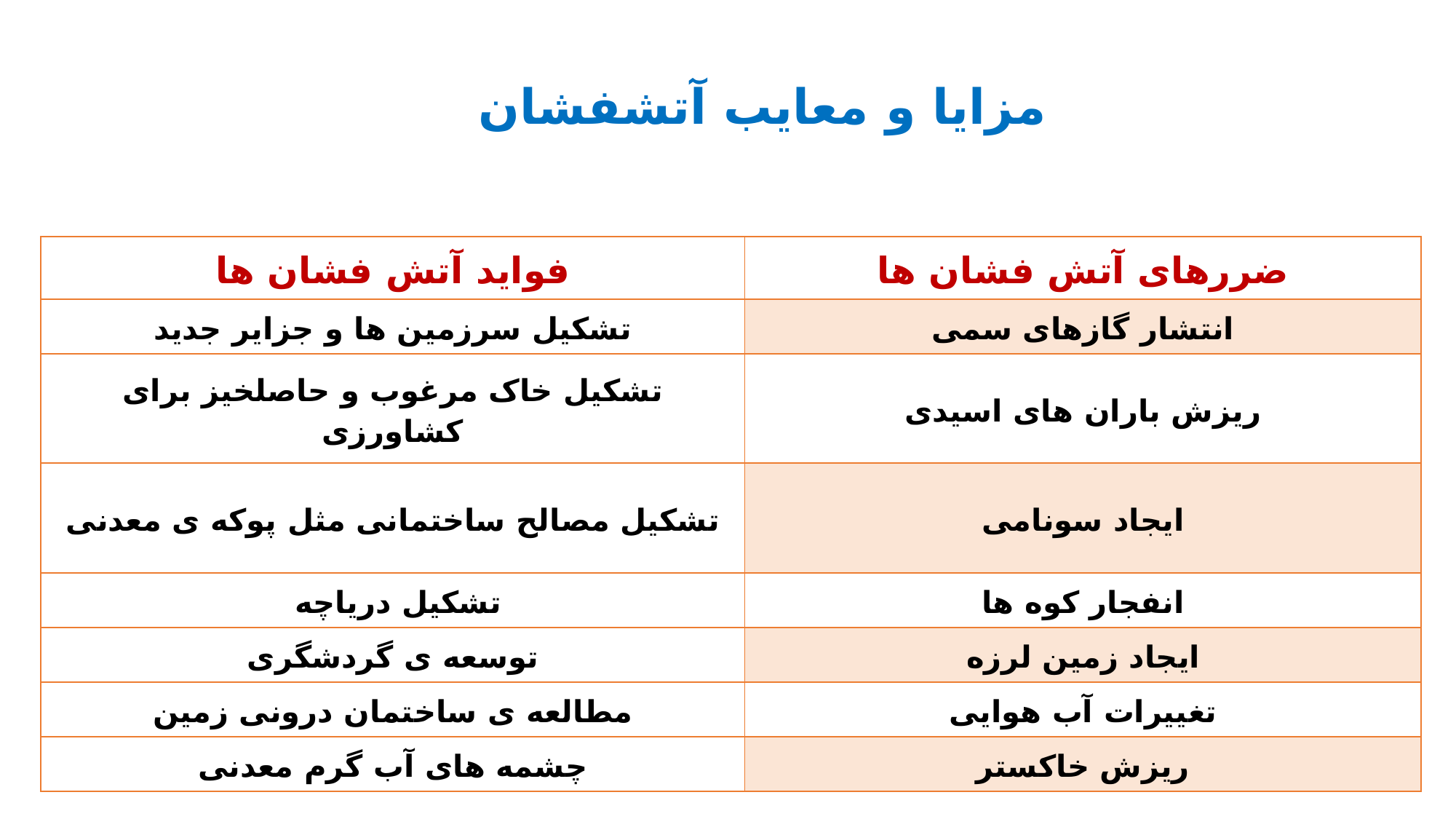

مزایا و معایب آتشفشان
| فواید آتش فشان ها | ضررهای آتش فشان ها |
| --- | --- |
| تشکیل سرزمین ها و جزایر جدید | انتشار گازهای سمی |
| تشکیل خاک مرغوب و حاصلخیز برای کشاورزی | ریزش باران های اسیدی |
| تشکیل مصالح ساختمانی مثل پوکه ی معدنی | ایجاد سونامی |
| تشکیل دریاچه | انفجار کوه ها |
| توسعه ی گردشگری | ایجاد زمین لرزه |
| مطالعه ی ساختمان درونی زمین | تغییرات آب هوایی |
| چشمه های آب گرم معدنی | ریزش خاکستر |